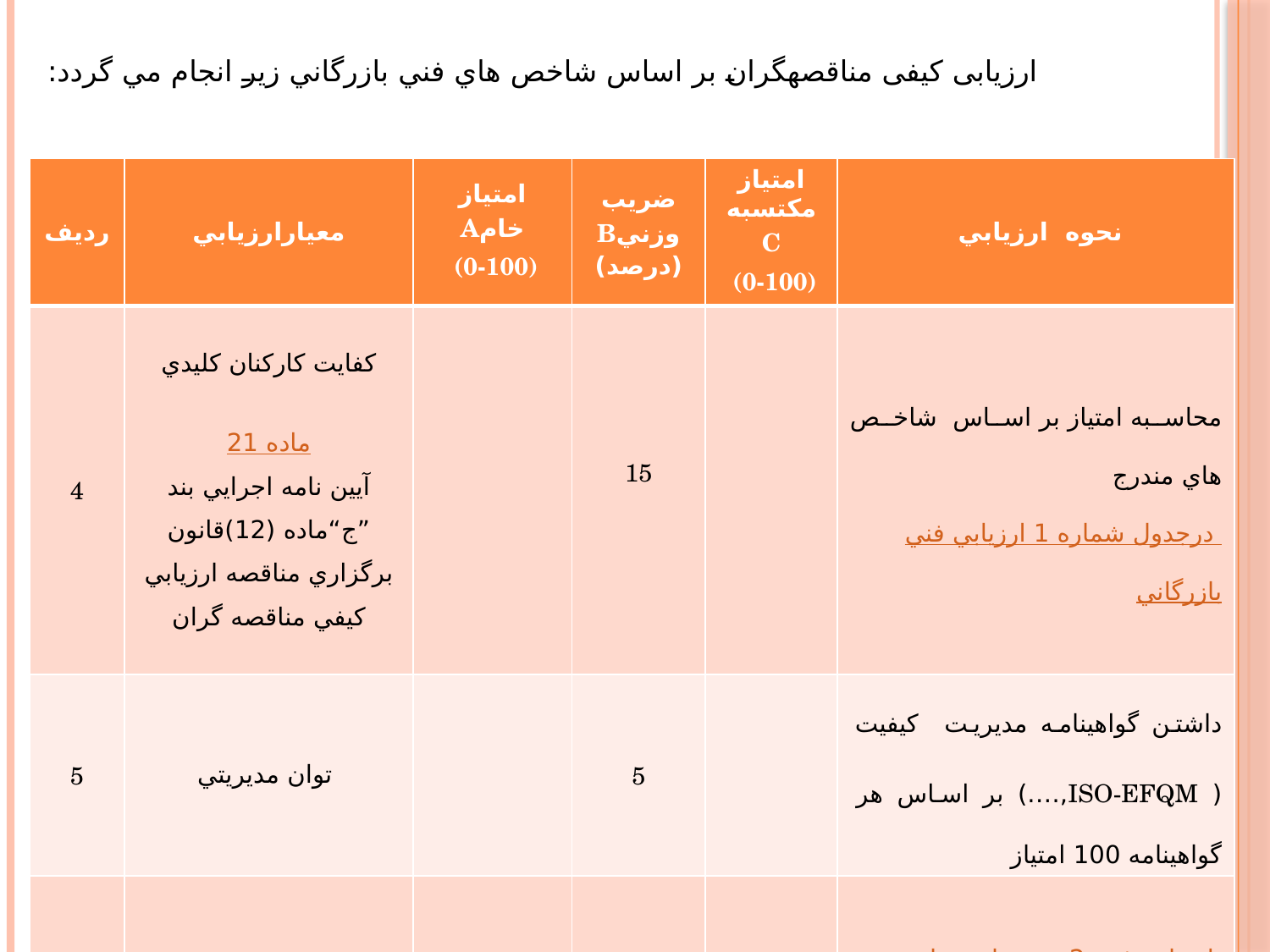

# ارزیابی کیفی مناقصه‏گران بر اساس شاخص هاي فني بازرگاني زير انجام مي گردد:
| رديف | معيارارزيابي | امتياز خامA (0-100) | ضريب وزنيB (درصد) | امتياز مكتسبهC (0-100) | نحوه ارزيابي |
| --- | --- | --- | --- | --- | --- |
| 4 | كفايت كاركنان كليدي ماده 21 آيين نامه اجرايي بند ”ج“ماده (12)قانون برگزاري مناقصه ارزيابي كيفي مناقصه گران |  | 15 |  | محاسبه امتياز بر اساس شاخص هاي مندرج درجدول شماره 1 ارزيابي فني بازرگاني |
| 5 | توان مديريتي |  | 5 |  | داشتن گواهينامه مديريت كيفيت ( ISO-EFQM,….) بر اساس هر گواهينامه 100 امتياز |
| 6 | معيارهاي بهداشتي |  | 10 |  | درجدول شماره 2 ارزيابي فني بازرگاني |